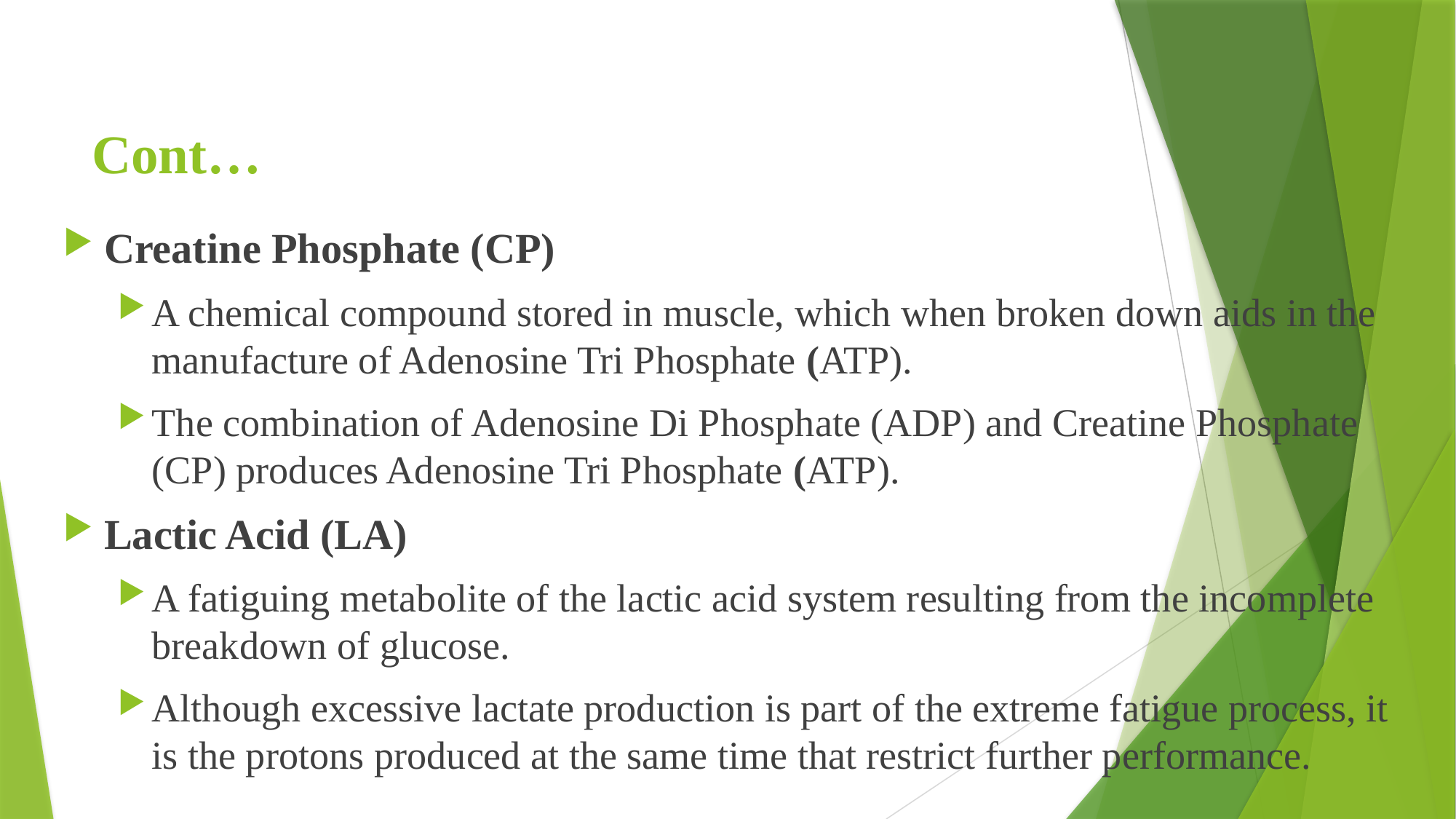

# Cont…
Creatine Phosphate (CP)
A chemical compound stored in muscle, which when broken down aids in the manufacture of Adenosine Tri Phosphate (ATP).
The combination of Adenosine Di Phosphate (ADP) and Creatine Phosphate (CP) produces Adenosine Tri Phosphate (ATP).
Lactic Acid (LA)
A fatiguing metabolite of the lactic acid system resulting from the incomplete breakdown of glucose.
Although excessive lactate production is part of the extreme fatigue process, it is the protons produced at the same time that restrict further performance.